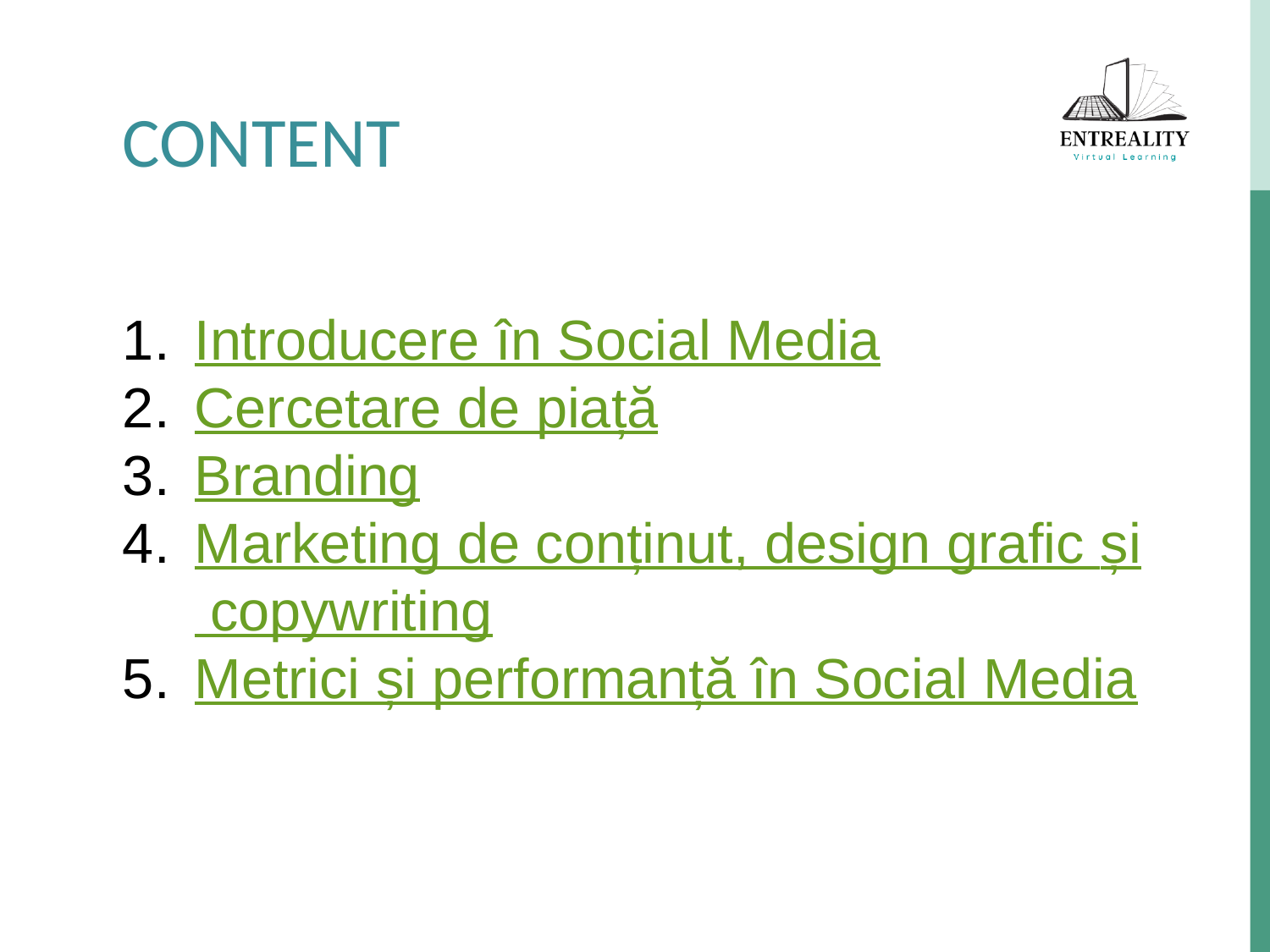

CONTENT
Introducere în Social Media
Cercetare de piață
Branding
Marketing de conținut, design grafic și copywriting
Metrici și performanță în Social Media